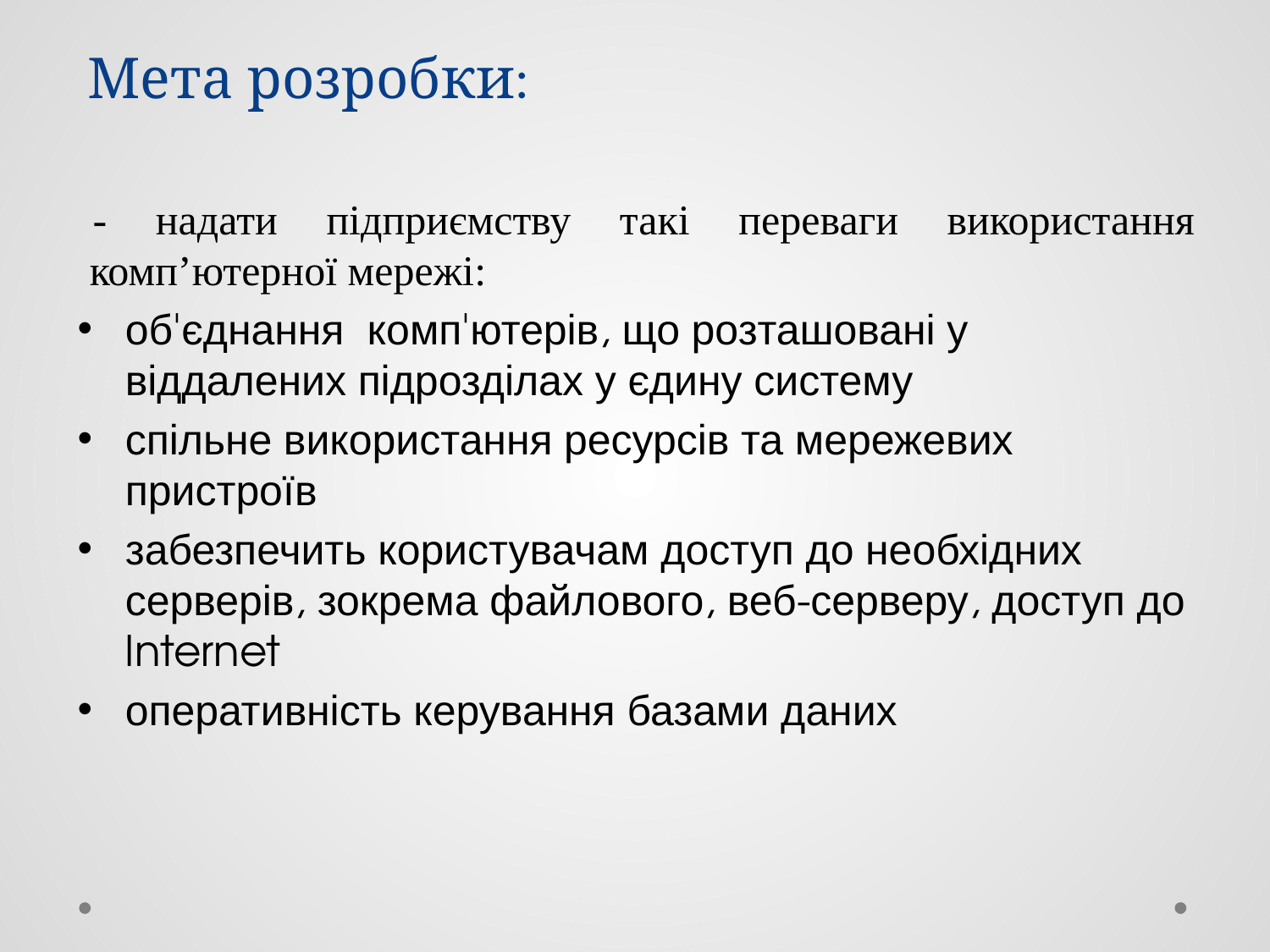

# Мета розробки:
- надати підприємству такі переваги використання комп’ютерної мережі:
об'єднання  комп'ютерів, що розташовані у віддалених підрозділах у єдину систему
спільне використання ресурсів та мережевих пристроїв
забезпечить користувачам доступ до необхідних серверів, зокрема файлового, веб-серверу, доступ до Internet
оперативність керування базами даних